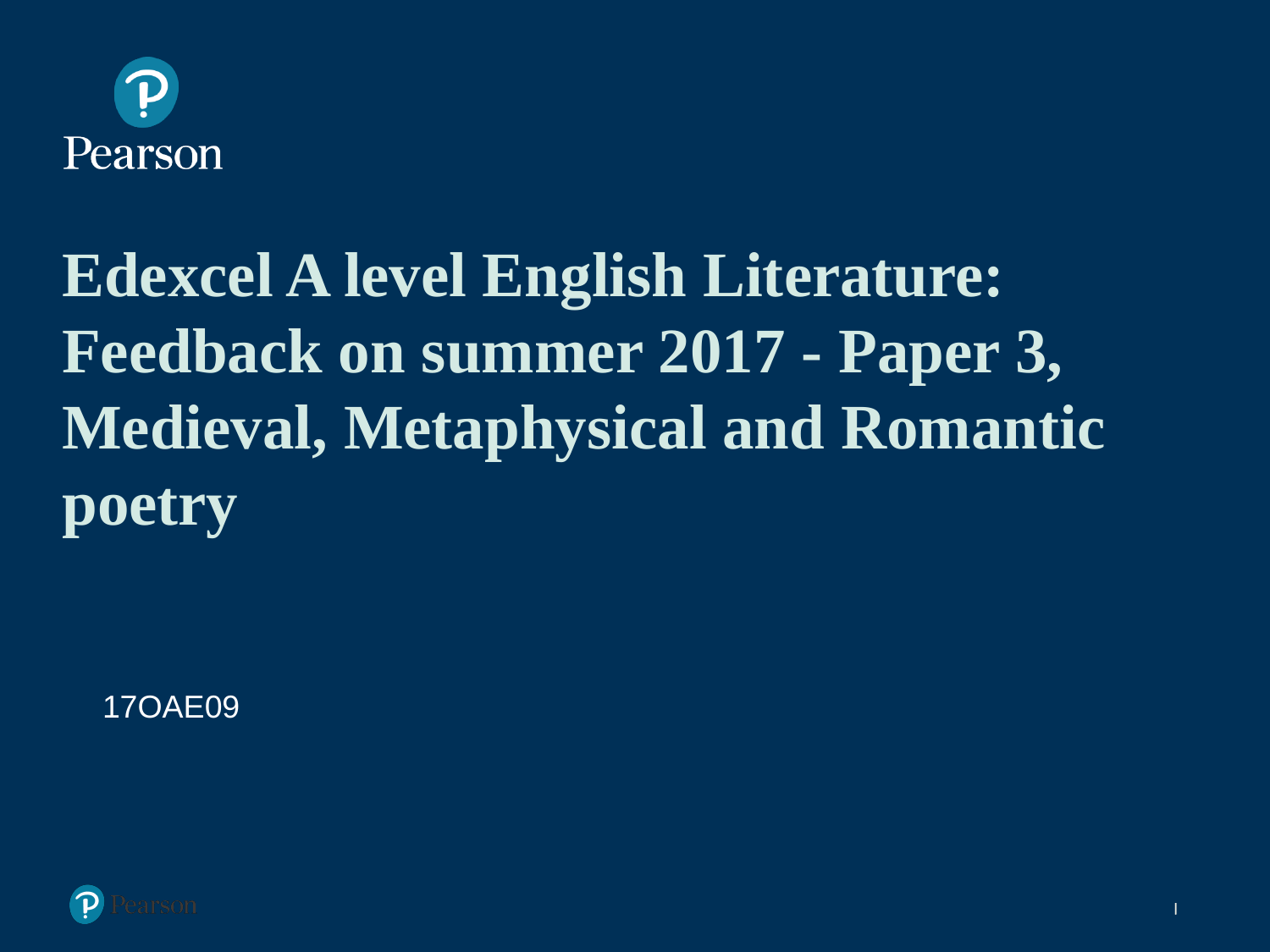

Edexcel A level English Literature: Feedback on summer 2017 - Paper 3, Medieval, Metaphysical and Romantic poetry
17OAE09

Presentation Title Arial Bold 7 pt